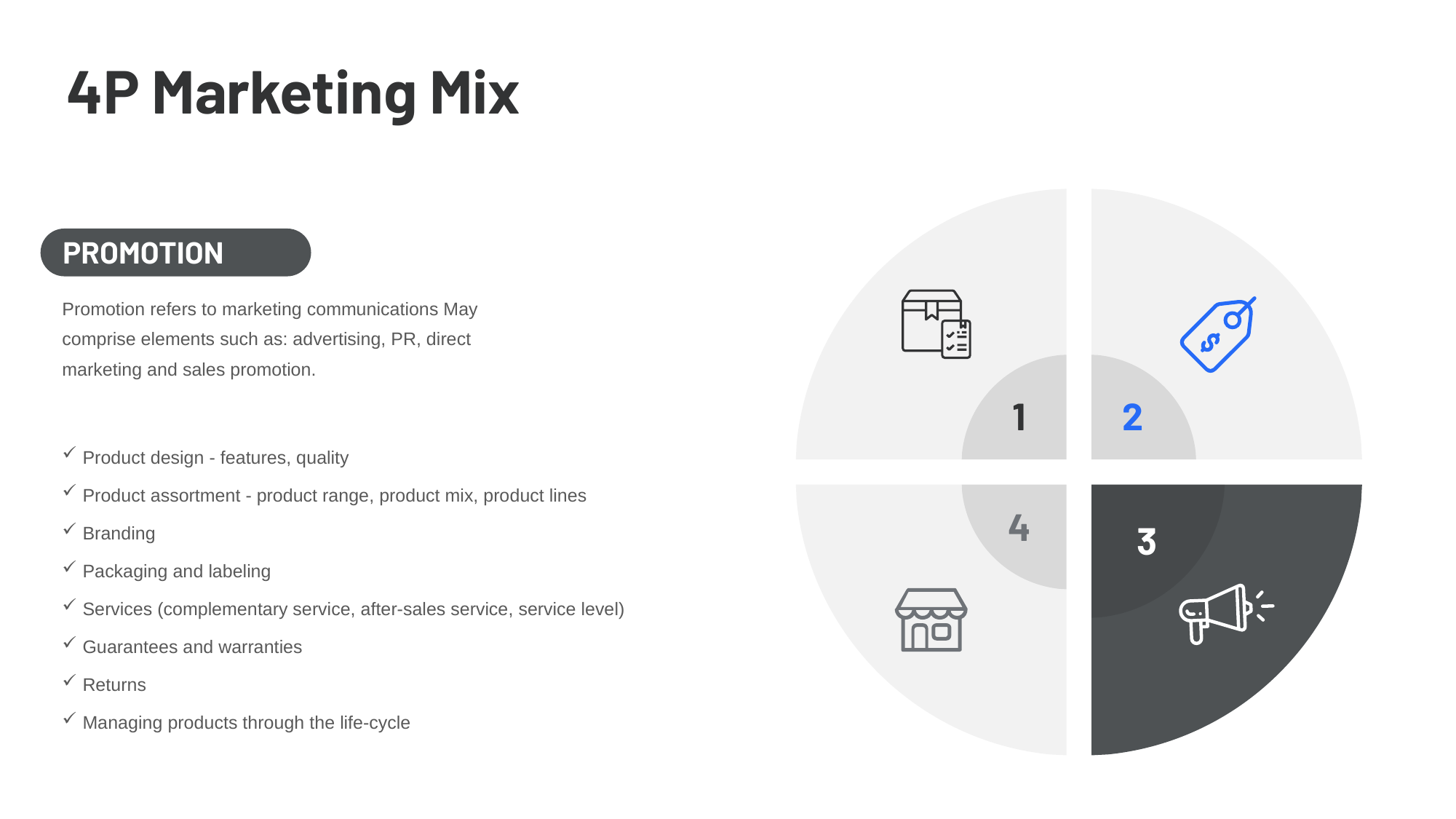

4P Marketing Mix

PROMOTION
Promotion refers to marketing communications May comprise elements such as: advertising, PR, direct marketing and sales promotion.

1
2
Product design - features, quality
Product assortment - product range, product mix, product lines
Branding
Packaging and labeling
Services (complementary service, after-sales service, service level)
Guarantees and warranties
Returns
Managing products through the life-cycle

4

3